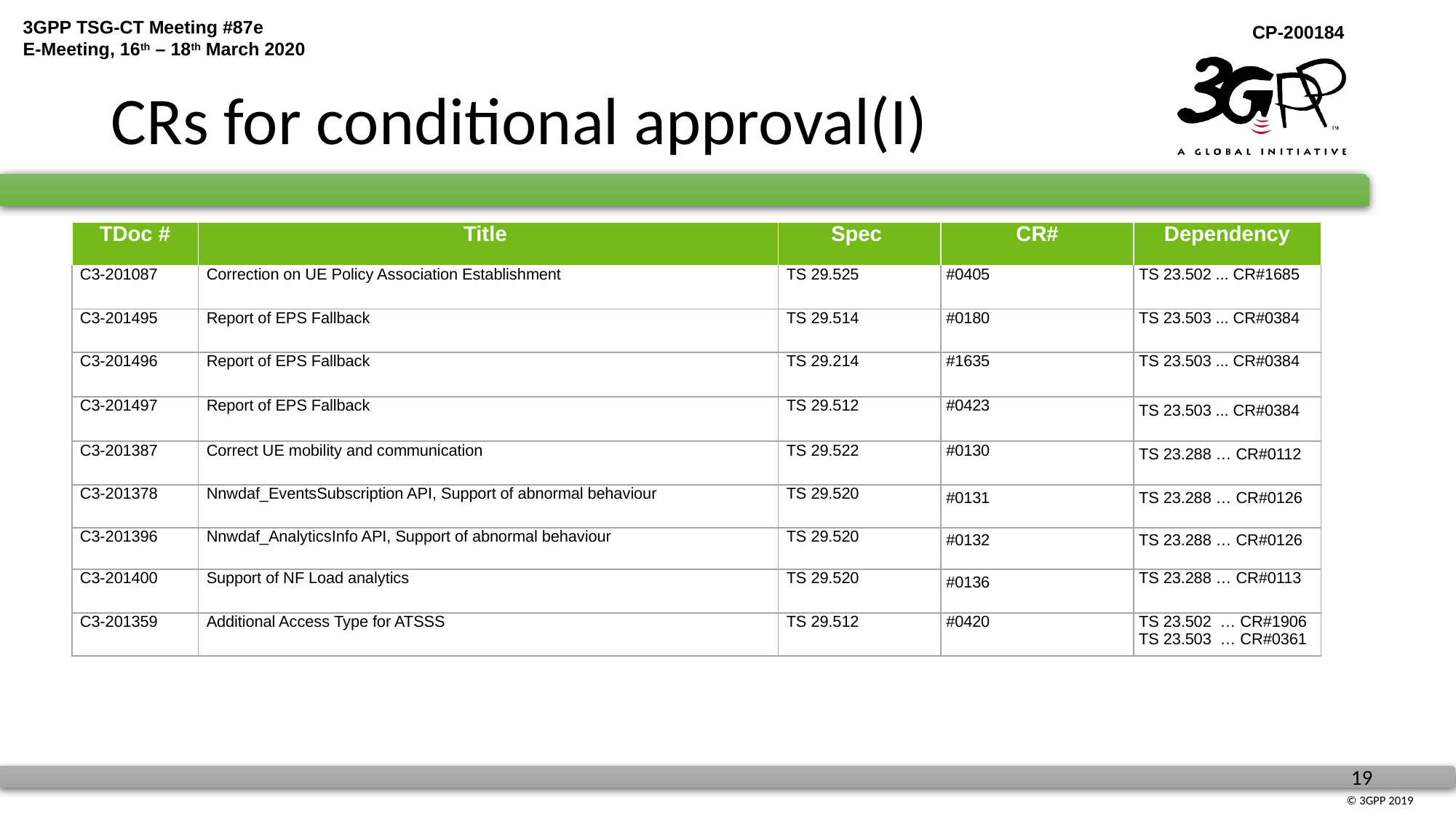

# CRs for conditional approval(I)
| TDoc # | Title | Spec | CR# | Dependency |
| --- | --- | --- | --- | --- |
| C3-201087 | Correction on UE Policy Association Establishment | TS 29.525 | #0405 | TS 23.502 ... CR#1685 |
| C3-201495 | Report of EPS Fallback | TS 29.514 | #0180 | TS 23.503 ... CR#0384 |
| C3-201496 | Report of EPS Fallback | TS 29.214 | #1635 | TS 23.503 ... CR#0384 |
| C3-201497 | Report of EPS Fallback | TS 29.512 | #0423 | TS 23.503 ... CR#0384 |
| C3-201387 | Correct UE mobility and communication | TS 29.522 | #0130 | TS 23.288 … CR#0112 |
| C3-201378 | Nnwdaf\_EventsSubscription API, Support of abnormal behaviour | TS 29.520 | #0131 | TS 23.288 … CR#0126 |
| C3-201396 | Nnwdaf\_AnalyticsInfo API, Support of abnormal behaviour | TS 29.520 | #0132 | TS 23.288 … CR#0126 |
| C3-201400 | Support of NF Load analytics | TS 29.520 | #0136 | TS 23.288 … CR#0113 |
| C3-201359 | Additional Access Type for ATSSS | TS 29.512 | #0420 | TS 23.502 … CR#1906 TS 23.503 … CR#0361 |